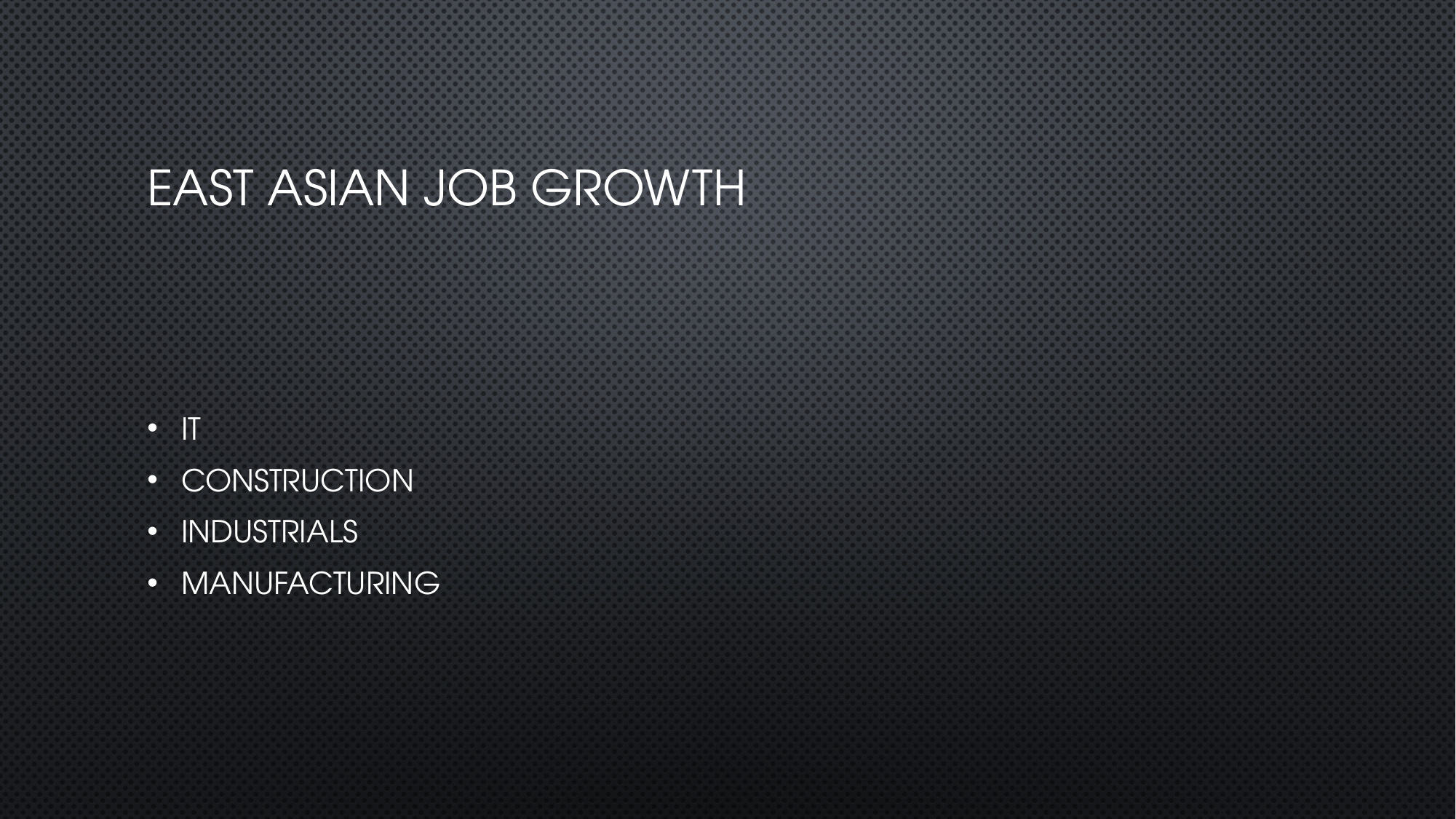

# East Asian Job Growth
IT
Construction
Industrials
Manufacturing